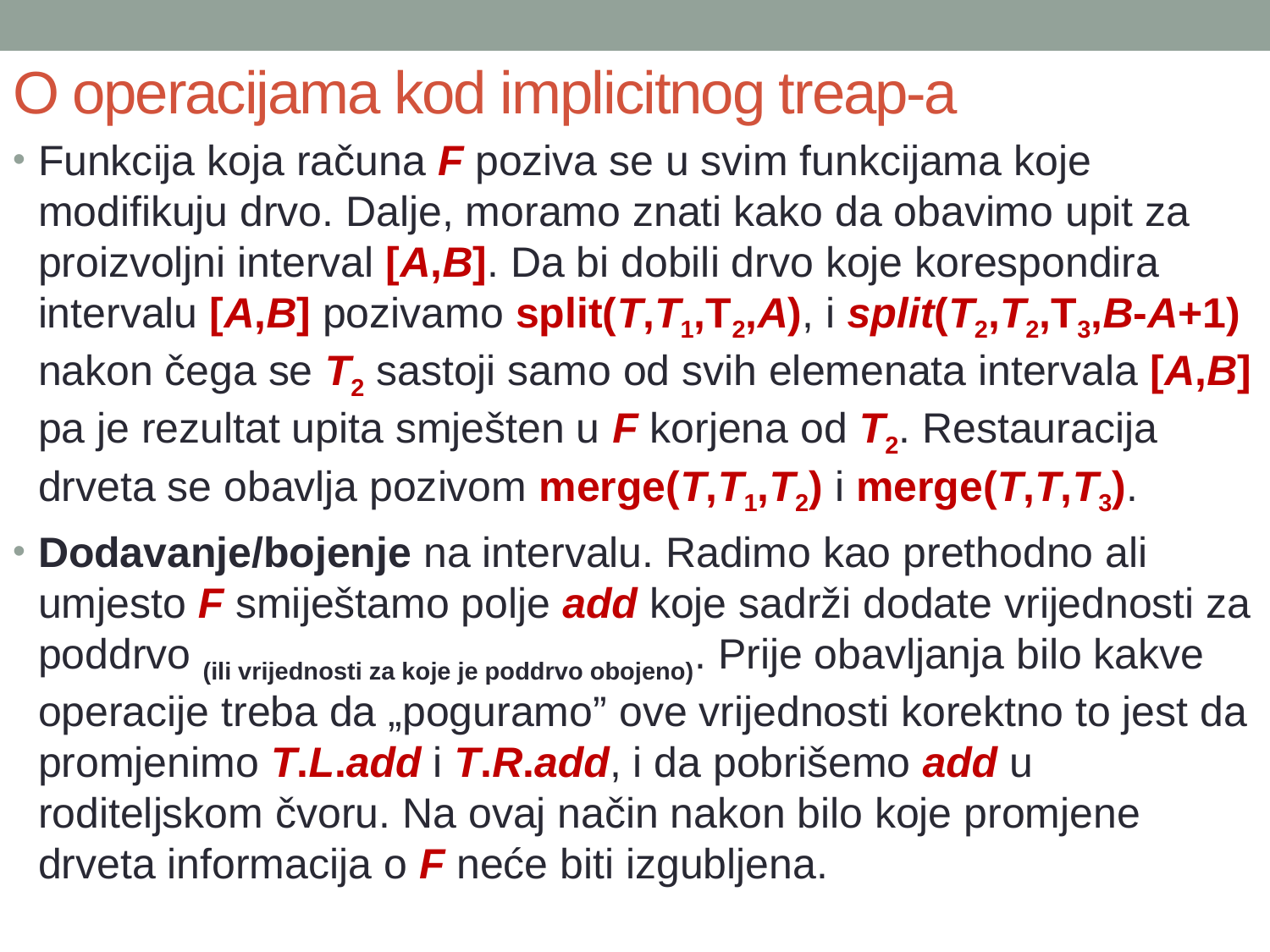

# O operacijama kod implicitnog treap-a
Funkcija koja računa F poziva se u svim funkcijama koje modifikuju drvo. Dalje, moramo znati kako da obavimo upit za proizvoljni interval [A,B]. Da bi dobili drvo koje korespondira intervalu [A,B] pozivamo split(T,T1,T2,A), i split(T2,T2,T3,B-A+1) nakon čega se T2 sastoji samo od svih elemenata intervala [A,B] pa je rezultat upita smješten u F korjena od T2. Restauracija drveta se obavlja pozivom merge(T,T1,T2) i merge(T,T,T3).
Dodavanje/bojenje na intervalu. Radimo kao prethodno ali umjesto F smiještamo polje add koje sadrži dodate vrijednosti za poddrvo (ili vrijednosti za koje je poddrvo obojeno). Prije obavljanja bilo kakve operacije treba da „poguramo” ove vrijednosti korektno to jest da promjenimo T.L.add i T.R.add, i da pobrišemo add u roditeljskom čvoru. Na ovaj način nakon bilo koje promjene drveta informacija o F neće biti izgubljena.